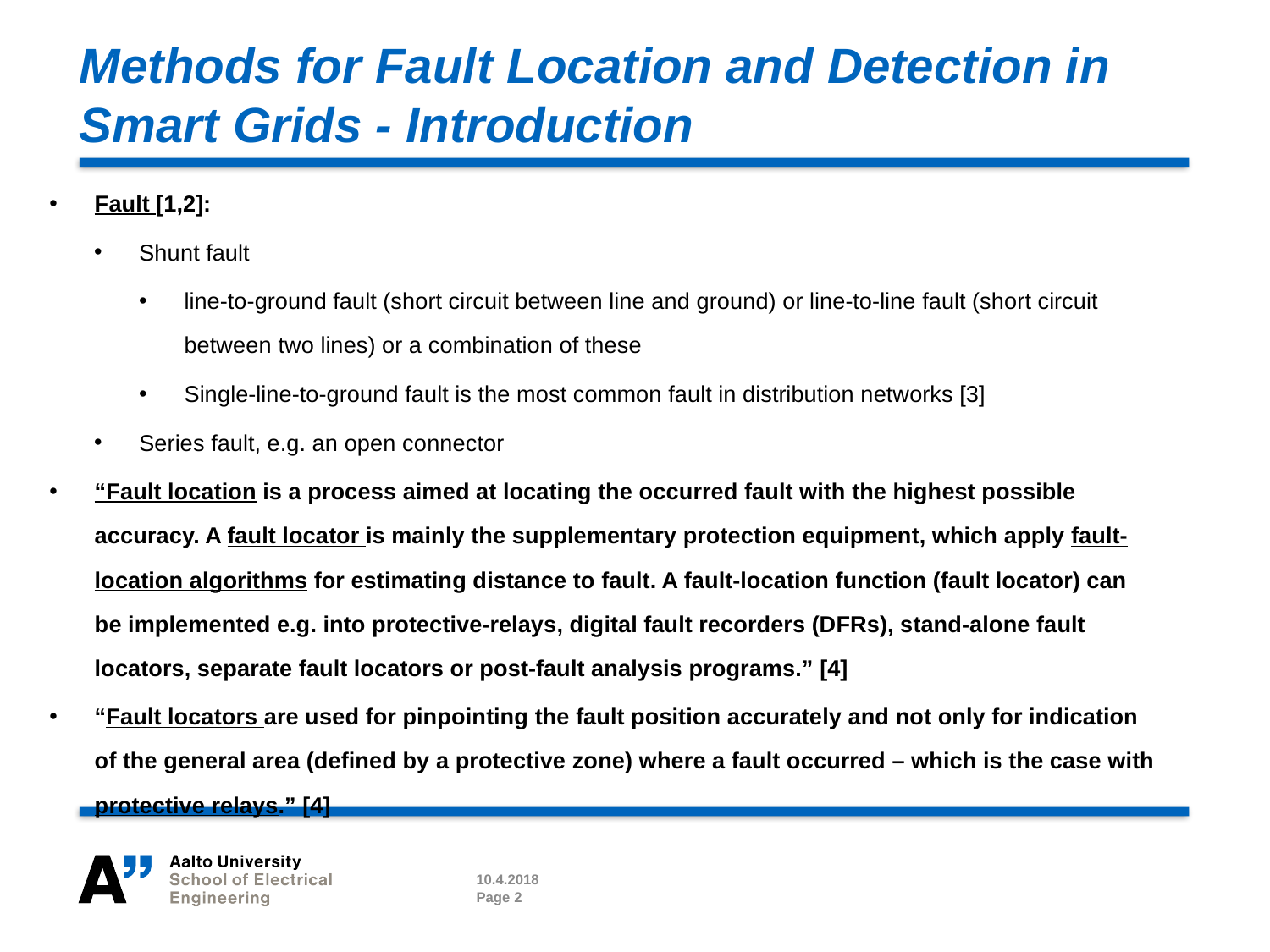

# Methods for Fault Location and Detection in Smart Grids - Introduction
Fault [1,2]:
Shunt fault
line-to-ground fault (short circuit between line and ground) or line-to-line fault (short circuit between two lines) or a combination of these
Single-line-to-ground fault is the most common fault in distribution networks [3]
Series fault, e.g. an open connector
“Fault location is a process aimed at locating the occurred fault with the highest possible accuracy. A fault locator is mainly the supplementary protection equipment, which apply fault-location algorithms for estimating distance to fault. A fault-location function (fault locator) can be implemented e.g. into protective-relays, digital fault recorders (DFRs), stand-alone fault locators, separate fault locators or post-fault analysis programs.” [4]
“Fault locators are used for pinpointing the fault position accurately and not only for indication of the general area (defined by a protective zone) where a fault occurred – which is the case with protective relays.” [4]

10.4.2018
Page 2